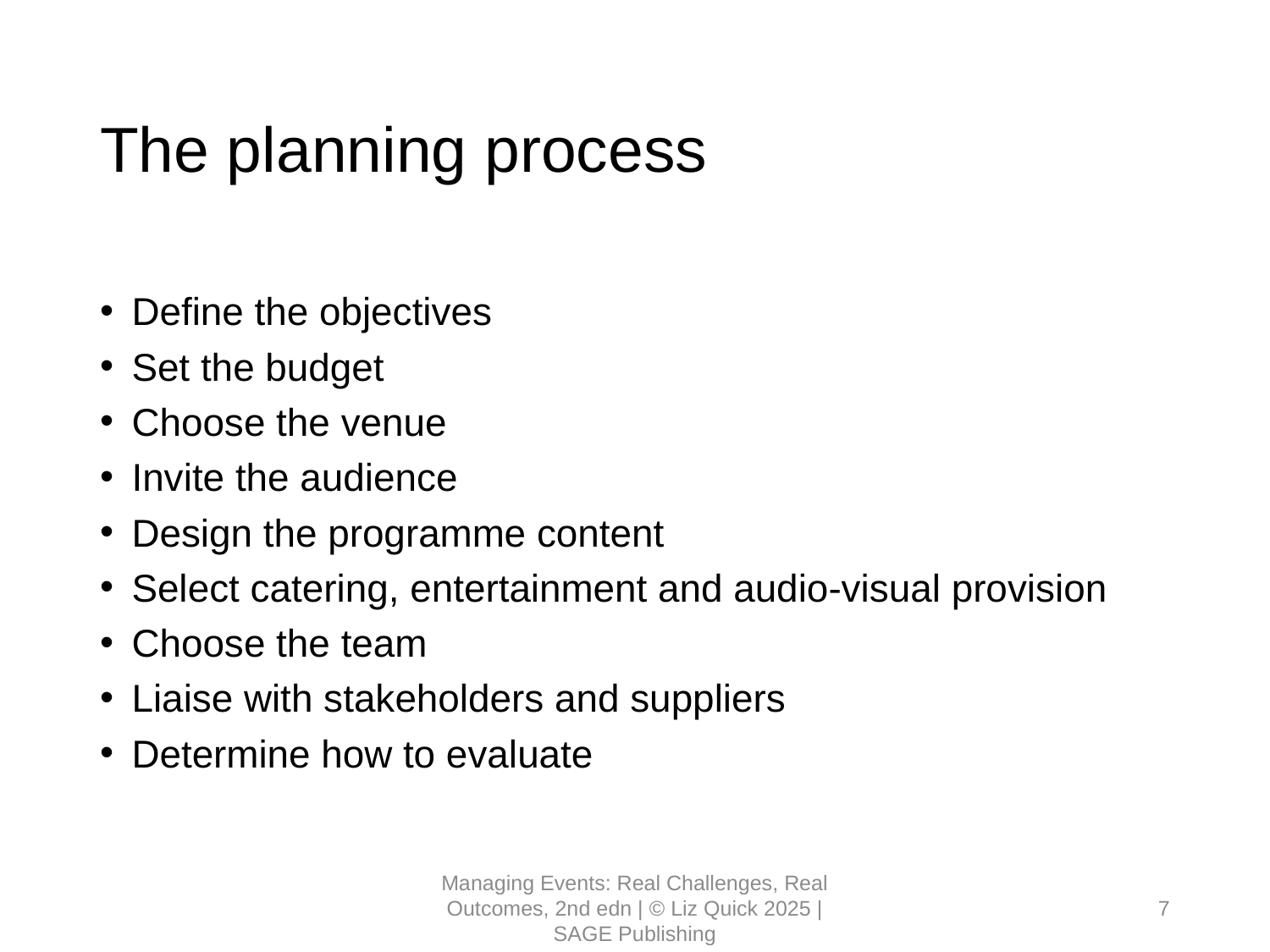

# The planning process
Define the objectives
Set the budget
Choose the venue
Invite the audience
Design the programme content
Select catering, entertainment and audio-visual provision
Choose the team
Liaise with stakeholders and suppliers
Determine how to evaluate
Managing Events: Real Challenges, Real Outcomes, 2nd edn | © Liz Quick 2025 | SAGE Publishing
7